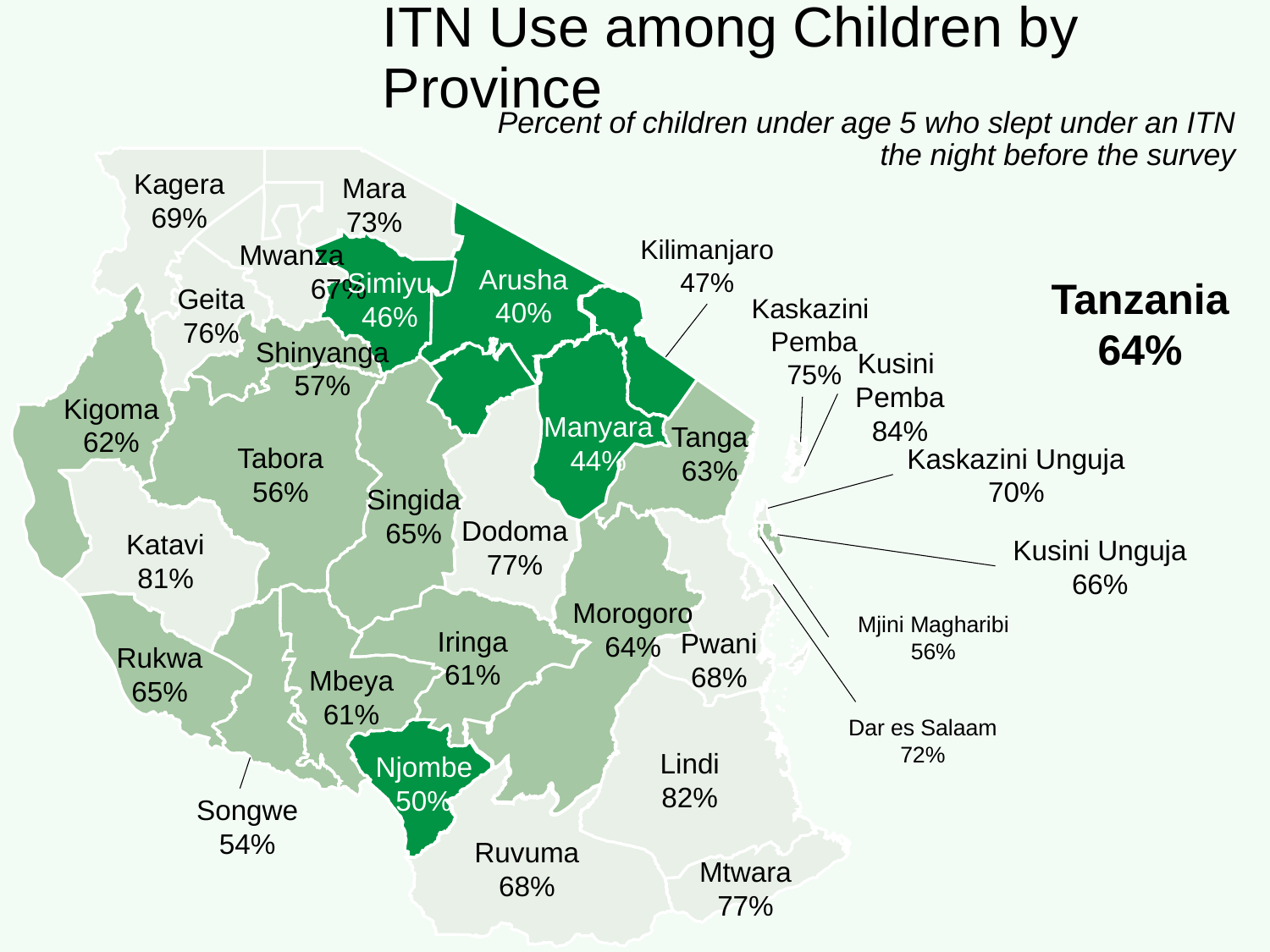

# ITN Use among Children by Province
Percent of children under age 5 who slept under an ITN the night before the survey
Kagera
69%

Mara
73%

Mwanza
            67%
Kilimanjaro
47%
Arusha
40%
Simiyu
46%
Geita
76%
Tanzania
64%
Kaskazini
Pemba
75%
Shinyanga
57%
Kusini
Pemba
84%
Kigoma
62%
Manyara
44%
Tanga
63%
Tabora
56%
Kaskazini Unguja
70%
Singida
65%
Dodoma
77%
Katavi
81%
Kusini Unguja
66%
Morogoro
64%
Iringa
61%
Pwani
68%
Mjini Magharibi
56%
Rukwa
65%
Mbeya
61%
Dar es Salaam
72%
Lindi
82%
Njombe
50%
Songwe
54%
Ruvuma
68%
Mtwara
77%